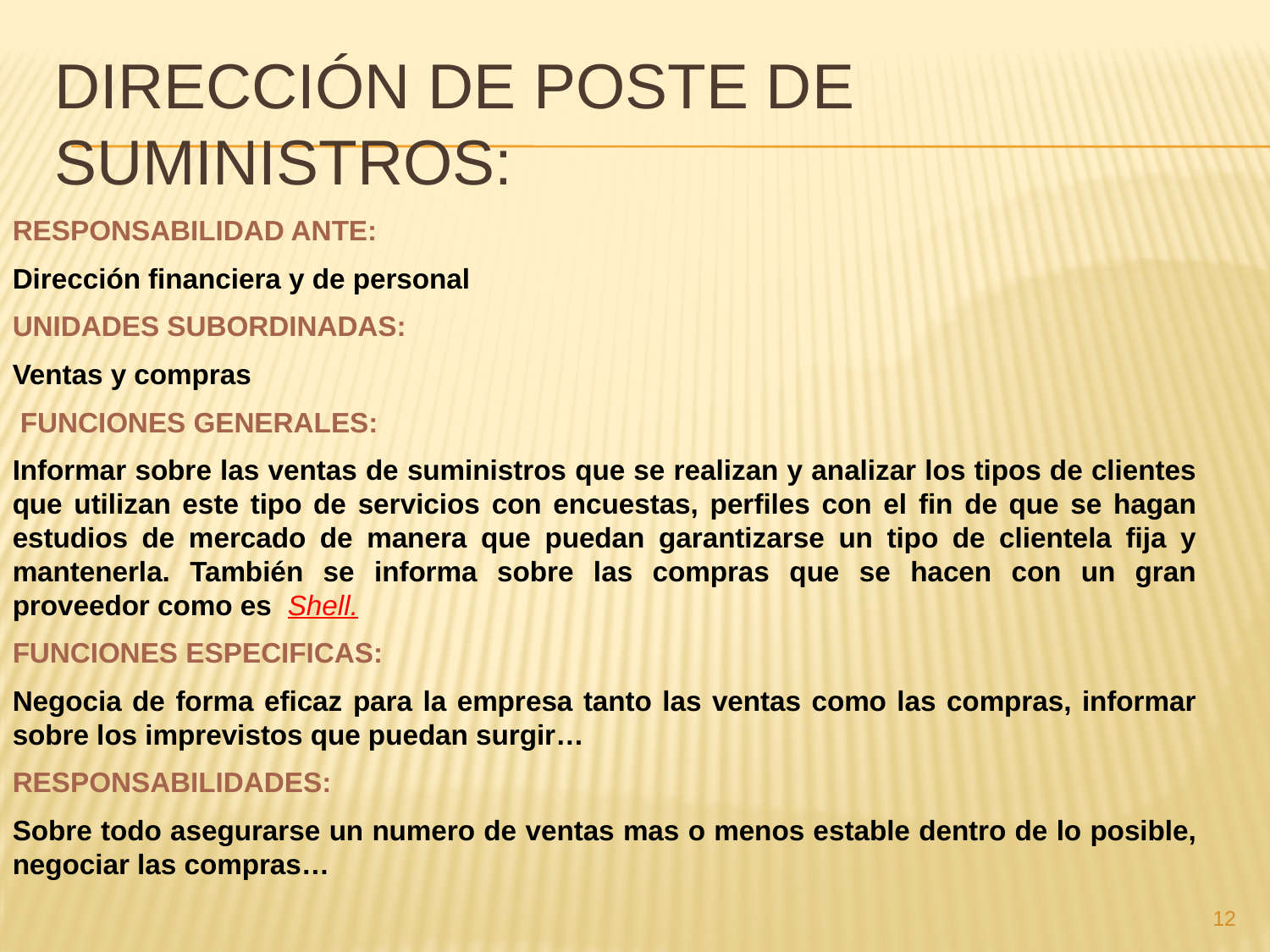

# Dirección de poste de suministros:

RESPONSABILIDAD ANTE:
Dirección financiera y de personal
UNIDADES SUBORDINADAS:
Ventas y compras
 FUNCIONES GENERALES:
Informar sobre las ventas de suministros que se realizan y analizar los tipos de clientes que utilizan este tipo de servicios con encuestas, perfiles con el fin de que se hagan estudios de mercado de manera que puedan garantizarse un tipo de clientela fija y mantenerla. También se informa sobre las compras que se hacen con un gran proveedor como es  Shell.
FUNCIONES ESPECIFICAS:
Negocia de forma eficaz para la empresa tanto las ventas como las compras, informar sobre los imprevistos que puedan surgir…
RESPONSABILIDADES:
Sobre todo asegurarse un numero de ventas mas o menos estable dentro de lo posible, negociar las compras…
12